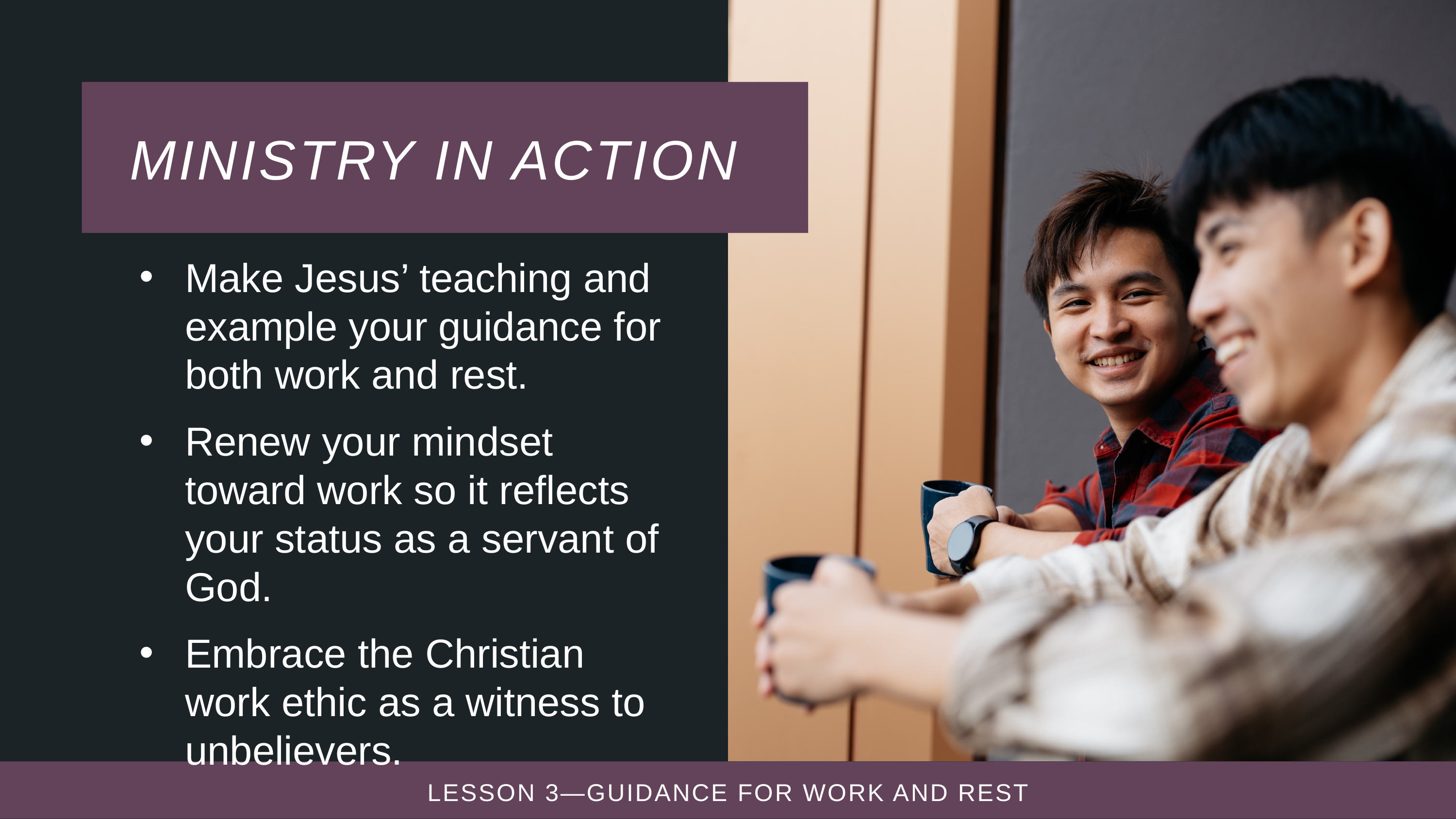

Make Jesus’ teaching and example your guidance for both work and rest.
Renew your mindset toward work so it reflects your status as a servant of God.
Embrace the Christian work ethic as a witness to unbelievers.